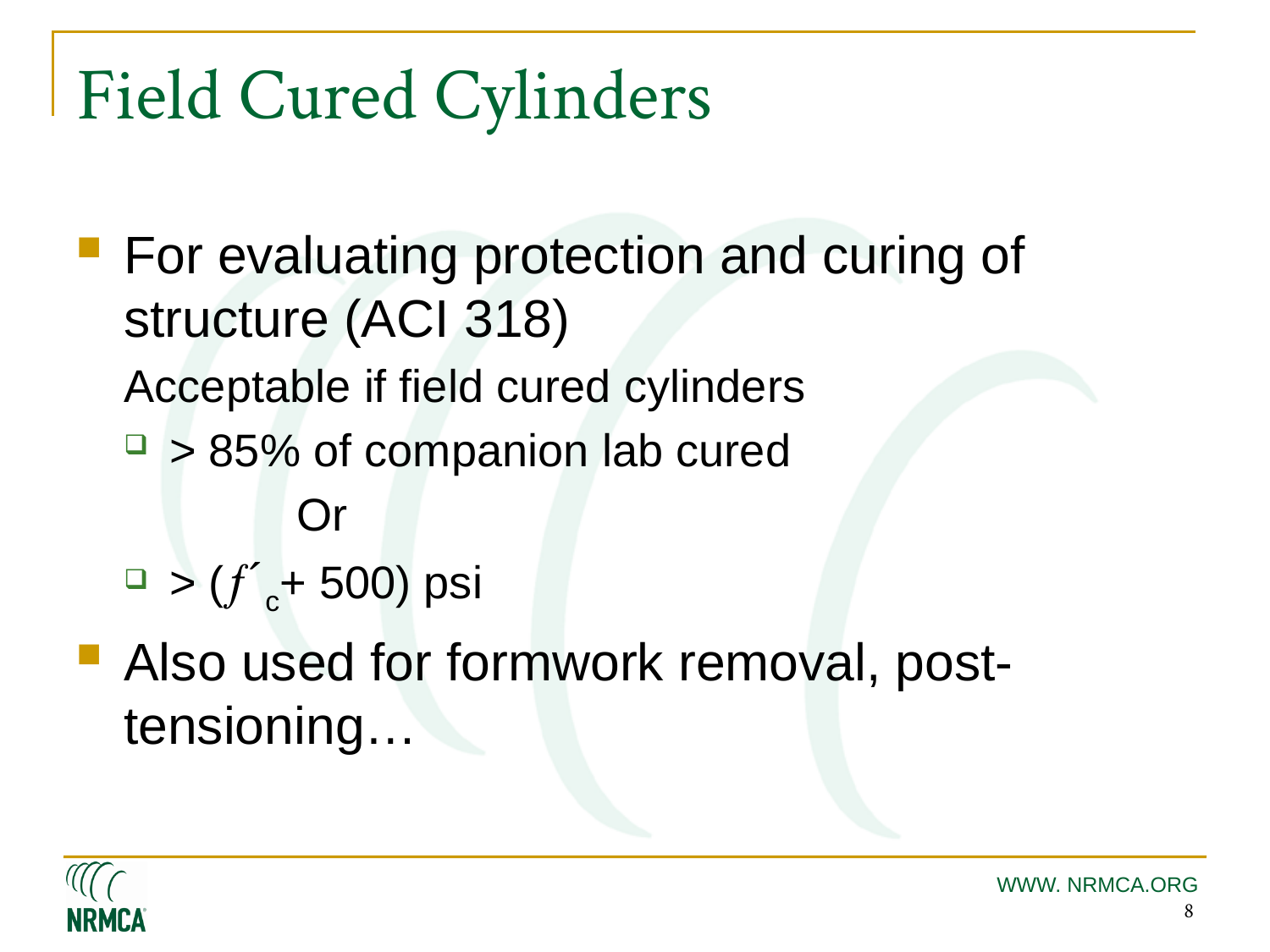

# Field Cured Cylinders
For evaluating protection and curing of structure (ACI 318)
Acceptable if field cured cylinders
> 85% of companion lab cured
		Or
> (ƒ´c+ 500) psi
Also used for formwork removal, post-tensioning…

8